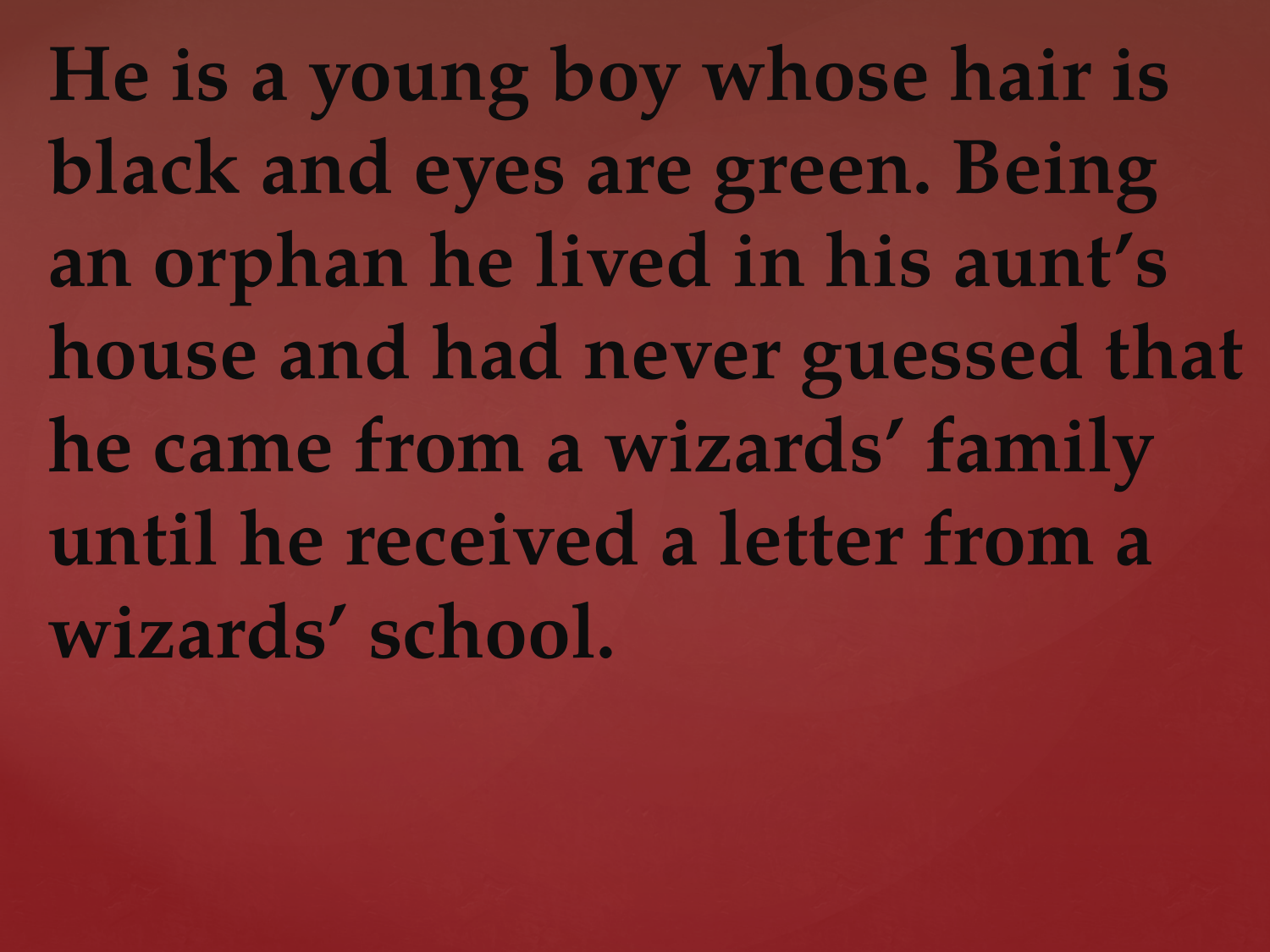

He is a young boy whose hair is black and eyes are green. Being an orphan he lived in his aunt’s house and had never guessed that he came from a wizards’ family until he received a letter from a wizards’ school.